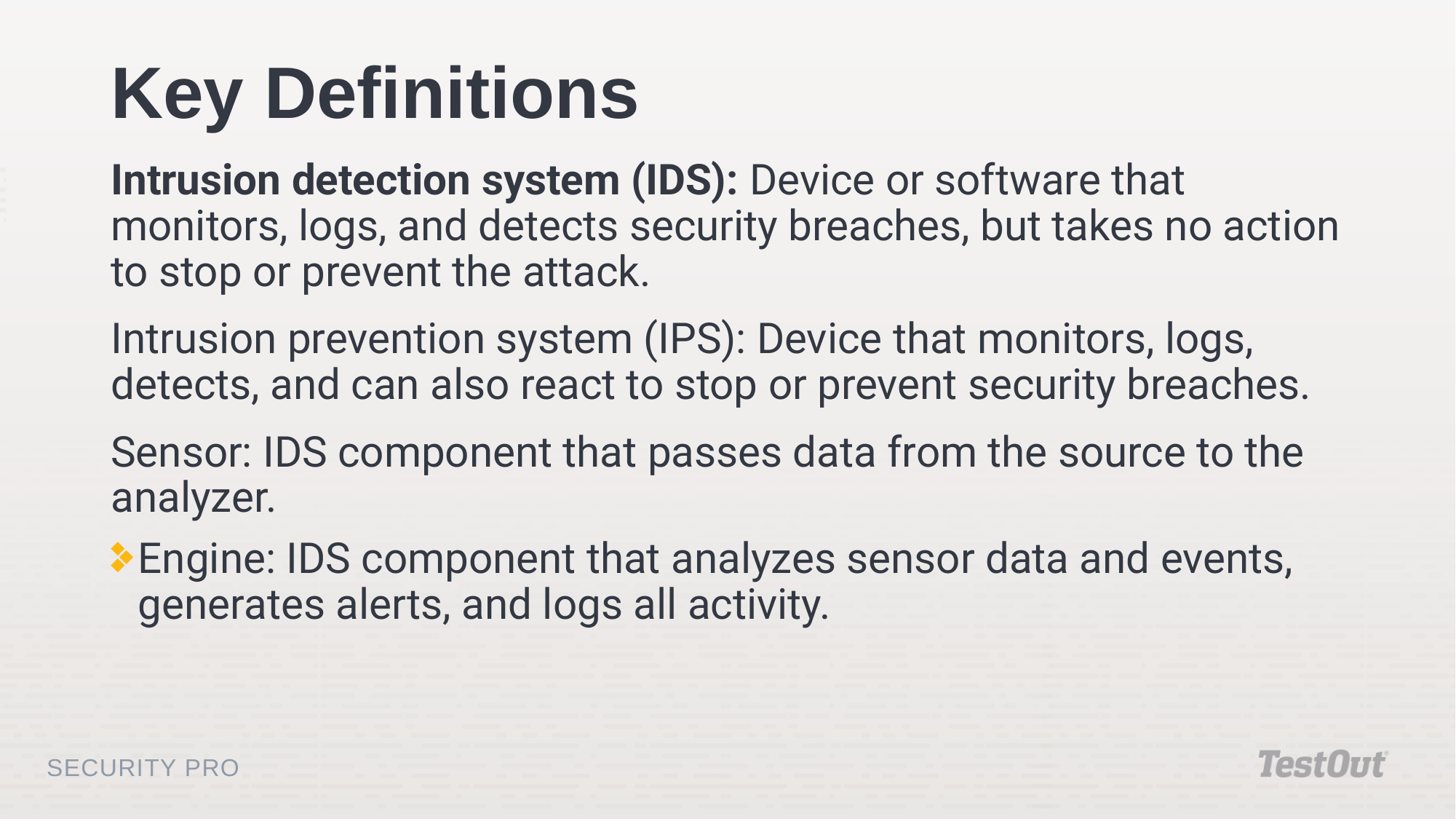

# Key Definitions
Intrusion detection system (IDS): Device or software that monitors, logs, and detects security breaches, but takes no action to stop or prevent the attack.
Intrusion prevention system (IPS): Device that monitors, logs, detects, and can also react to stop or prevent security breaches.
Sensor: IDS component that passes data from the source to the analyzer.
Engine: IDS component that analyzes sensor data and events, generates alerts, and logs all activity.
Security Pro